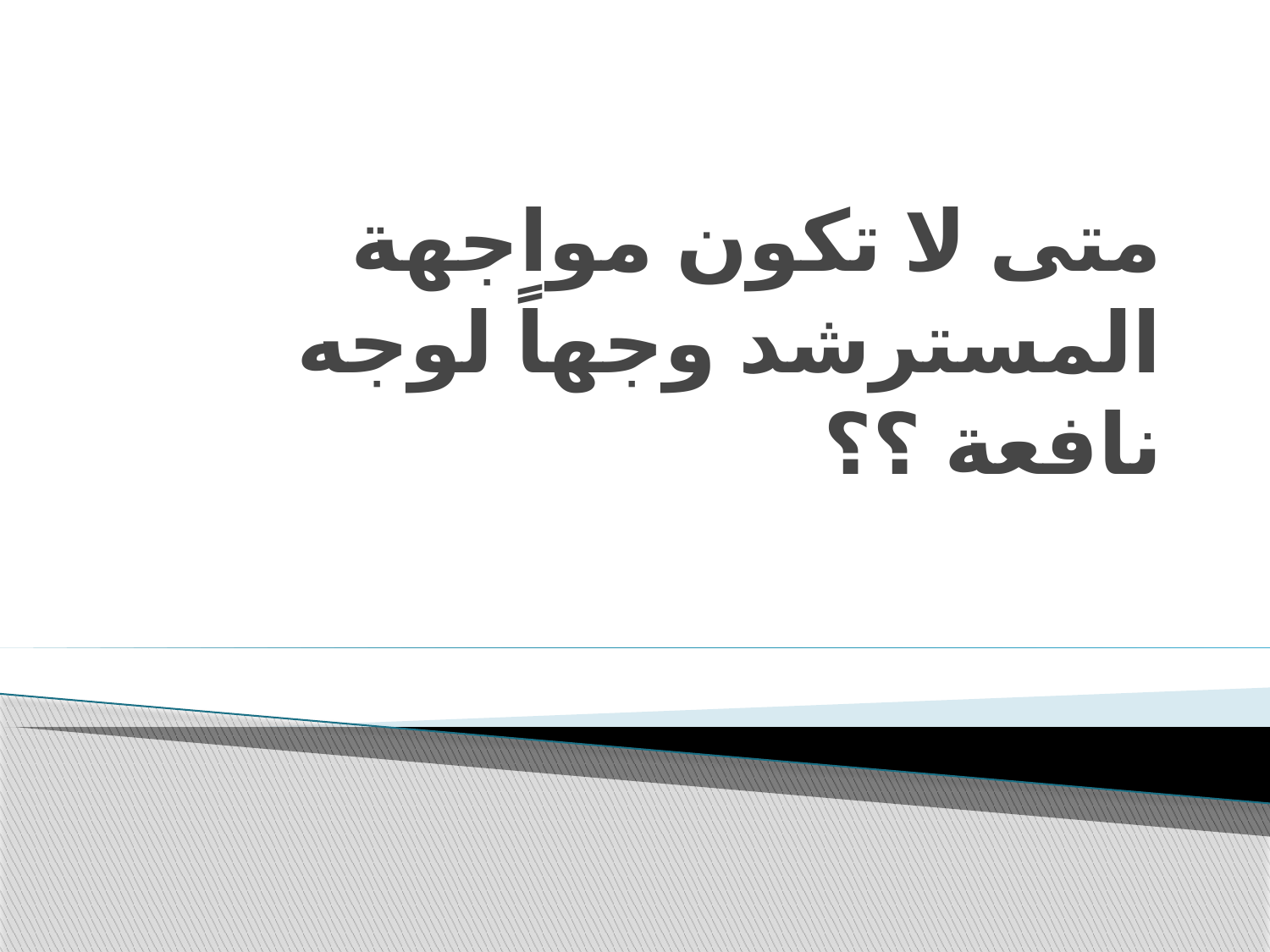

# متى لا تكون مواجهة المسترشد وجهاً لوجه نافعة ؟؟